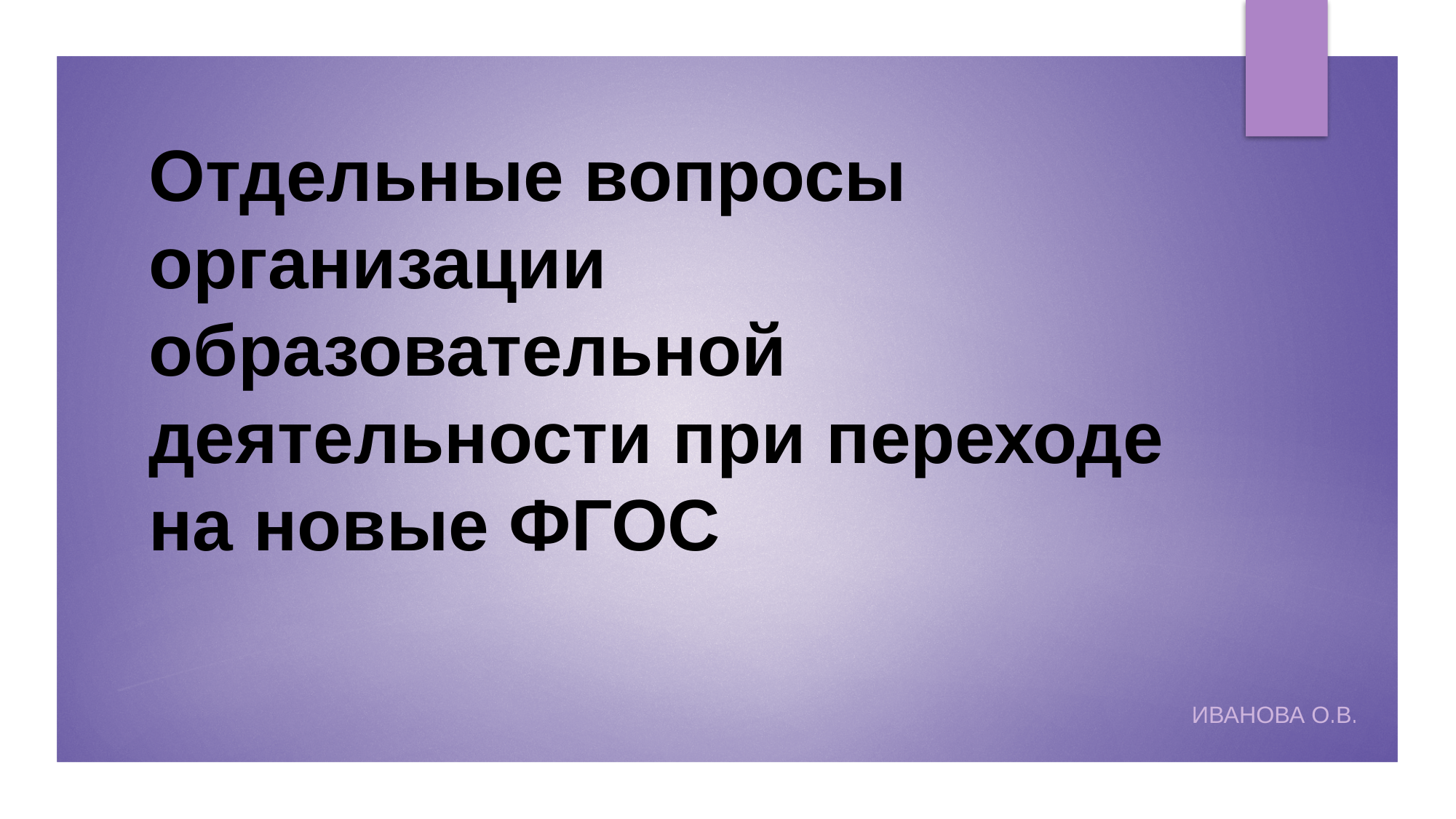

# Отдельные вопросы организации образовательной деятельности при переходе на новые ФГОС

Иванова О.В.